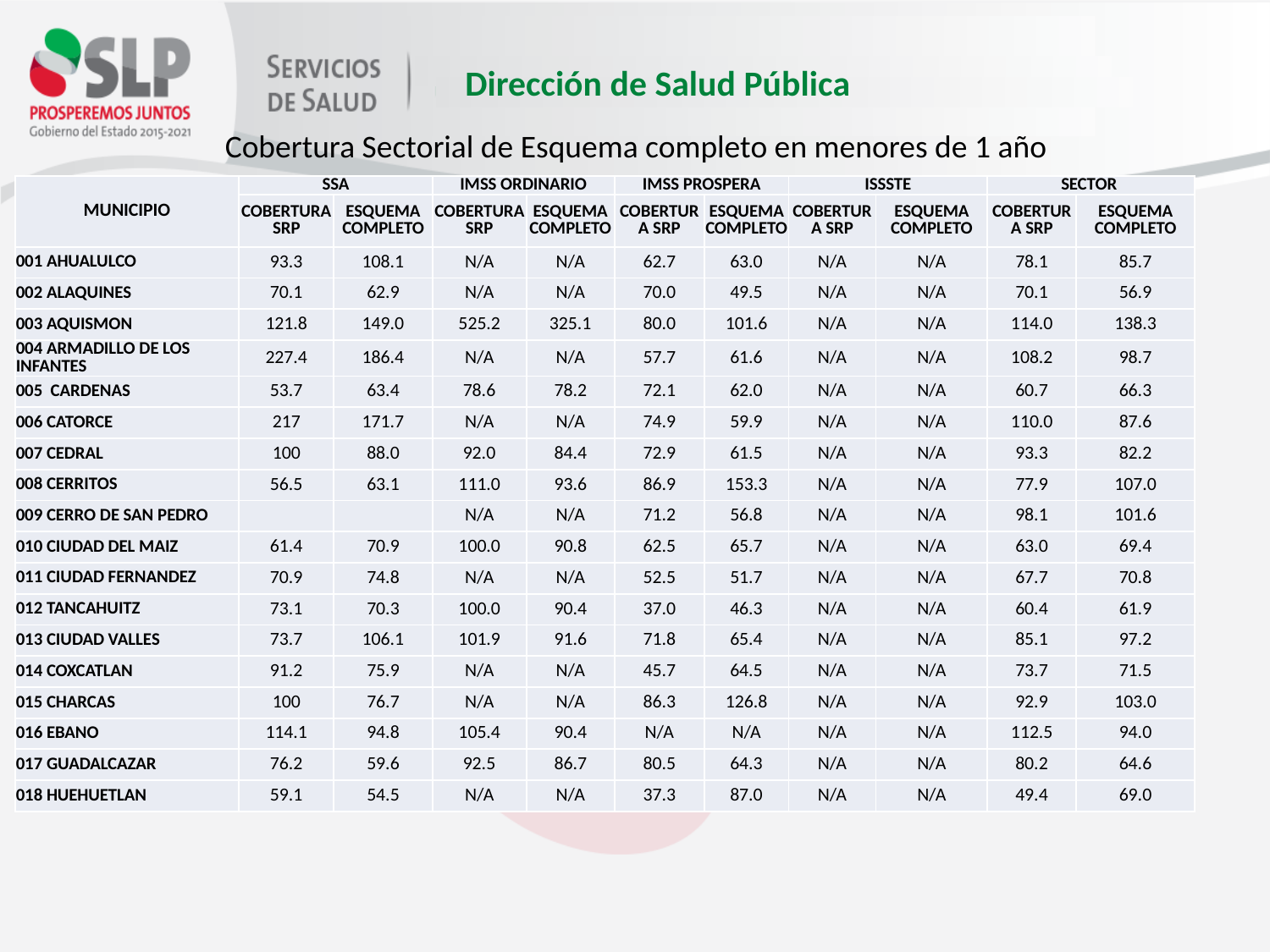

Cobertura Sectorial de Esquema completo en menores de 1 año
| MUNICIPIO | SSA |  | IMSS ORDINARIO |  | IMSS PROSPERA |  | ISSSTE |  | SECTOR |  |
| --- | --- | --- | --- | --- | --- | --- | --- | --- | --- | --- |
|  | COBERTURA SRP | ESQUEMA COMPLETO | COBERTURA SRP | ESQUEMA COMPLETO | COBERTURA SRP | ESQUEMA COMPLETO | COBERTURA SRP | ESQUEMA COMPLETO | COBERTURA SRP | ESQUEMA COMPLETO |
| 001 AHUALULCO | 93.3 | 108.1 | N/A | N/A | 62.7 | 63.0 | N/A | N/A | 78.1 | 85.7 |
| 002 ALAQUINES | 70.1 | 62.9 | N/A | N/A | 70.0 | 49.5 | N/A | N/A | 70.1 | 56.9 |
| 003 AQUISMON | 121.8 | 149.0 | 525.2 | 325.1 | 80.0 | 101.6 | N/A | N/A | 114.0 | 138.3 |
| 004 ARMADILLO DE LOS INFANTES | 227.4 | 186.4 | N/A | N/A | 57.7 | 61.6 | N/A | N/A | 108.2 | 98.7 |
| 005 CARDENAS | 53.7 | 63.4 | 78.6 | 78.2 | 72.1 | 62.0 | N/A | N/A | 60.7 | 66.3 |
| 006 CATORCE | 217 | 171.7 | N/A | N/A | 74.9 | 59.9 | N/A | N/A | 110.0 | 87.6 |
| 007 CEDRAL | 100 | 88.0 | 92.0 | 84.4 | 72.9 | 61.5 | N/A | N/A | 93.3 | 82.2 |
| 008 CERRITOS | 56.5 | 63.1 | 111.0 | 93.6 | 86.9 | 153.3 | N/A | N/A | 77.9 | 107.0 |
| 009 CERRO DE SAN PEDRO |  |  | N/A | N/A | 71.2 | 56.8 | N/A | N/A | 98.1 | 101.6 |
| 010 CIUDAD DEL MAIZ | 61.4 | 70.9 | 100.0 | 90.8 | 62.5 | 65.7 | N/A | N/A | 63.0 | 69.4 |
| 011 CIUDAD FERNANDEZ | 70.9 | 74.8 | N/A | N/A | 52.5 | 51.7 | N/A | N/A | 67.7 | 70.8 |
| 012 TANCAHUITZ | 73.1 | 70.3 | 100.0 | 90.4 | 37.0 | 46.3 | N/A | N/A | 60.4 | 61.9 |
| 013 CIUDAD VALLES | 73.7 | 106.1 | 101.9 | 91.6 | 71.8 | 65.4 | N/A | N/A | 85.1 | 97.2 |
| 014 COXCATLAN | 91.2 | 75.9 | N/A | N/A | 45.7 | 64.5 | N/A | N/A | 73.7 | 71.5 |
| 015 CHARCAS | 100 | 76.7 | N/A | N/A | 86.3 | 126.8 | N/A | N/A | 92.9 | 103.0 |
| 016 EBANO | 114.1 | 94.8 | 105.4 | 90.4 | N/A | N/A | N/A | N/A | 112.5 | 94.0 |
| 017 GUADALCAZAR | 76.2 | 59.6 | 92.5 | 86.7 | 80.5 | 64.3 | N/A | N/A | 80.2 | 64.6 |
| 018 HUEHUETLAN | 59.1 | 54.5 | N/A | N/A | 37.3 | 87.0 | N/A | N/A | 49.4 | 69.0 |